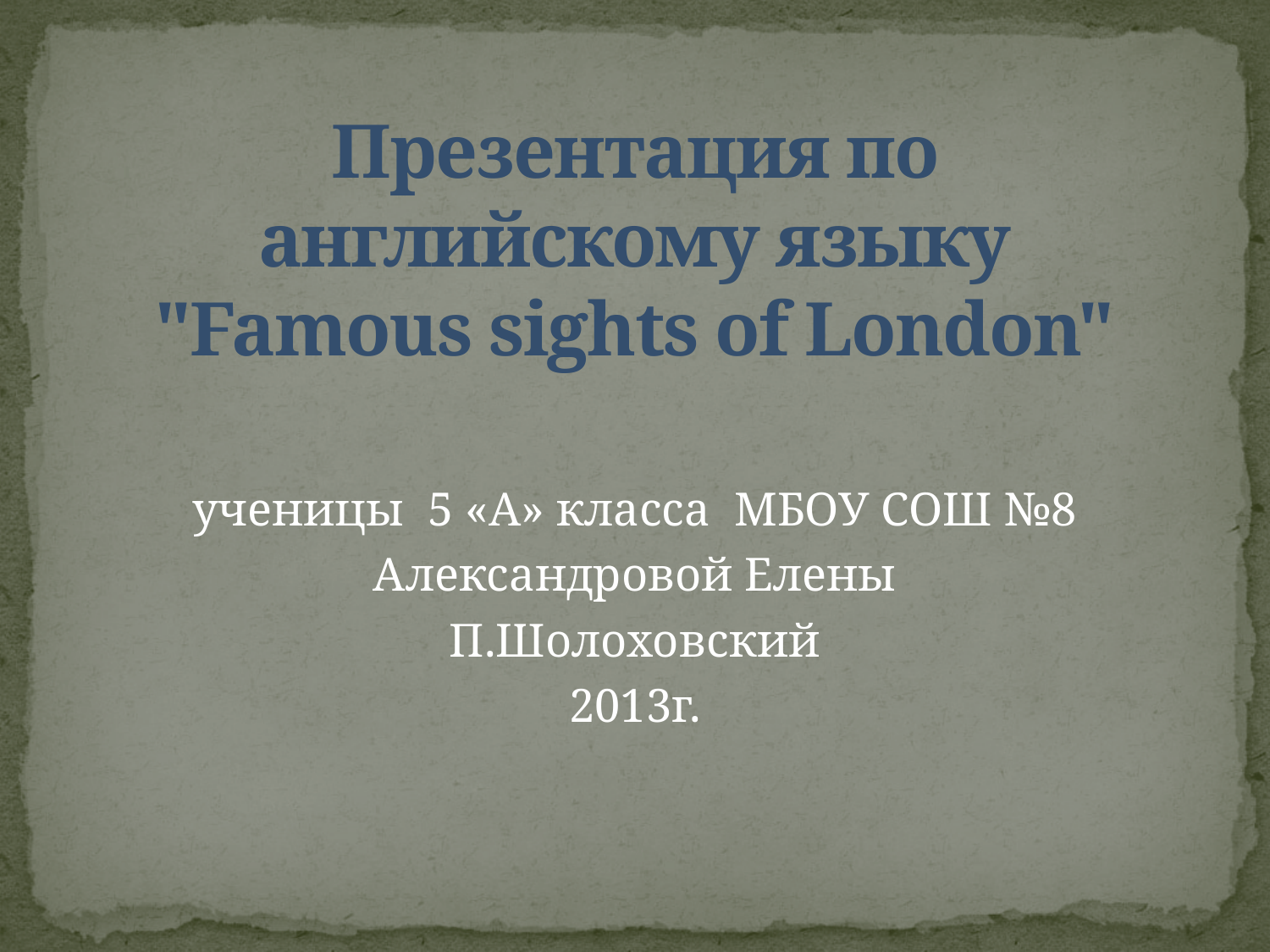

# Презентация по английскому языку "Famous sights of London"

ученицы  5 «А» класса  МБОУ СОШ №8
Александровой Елены
П.Шолоховский
2013г.